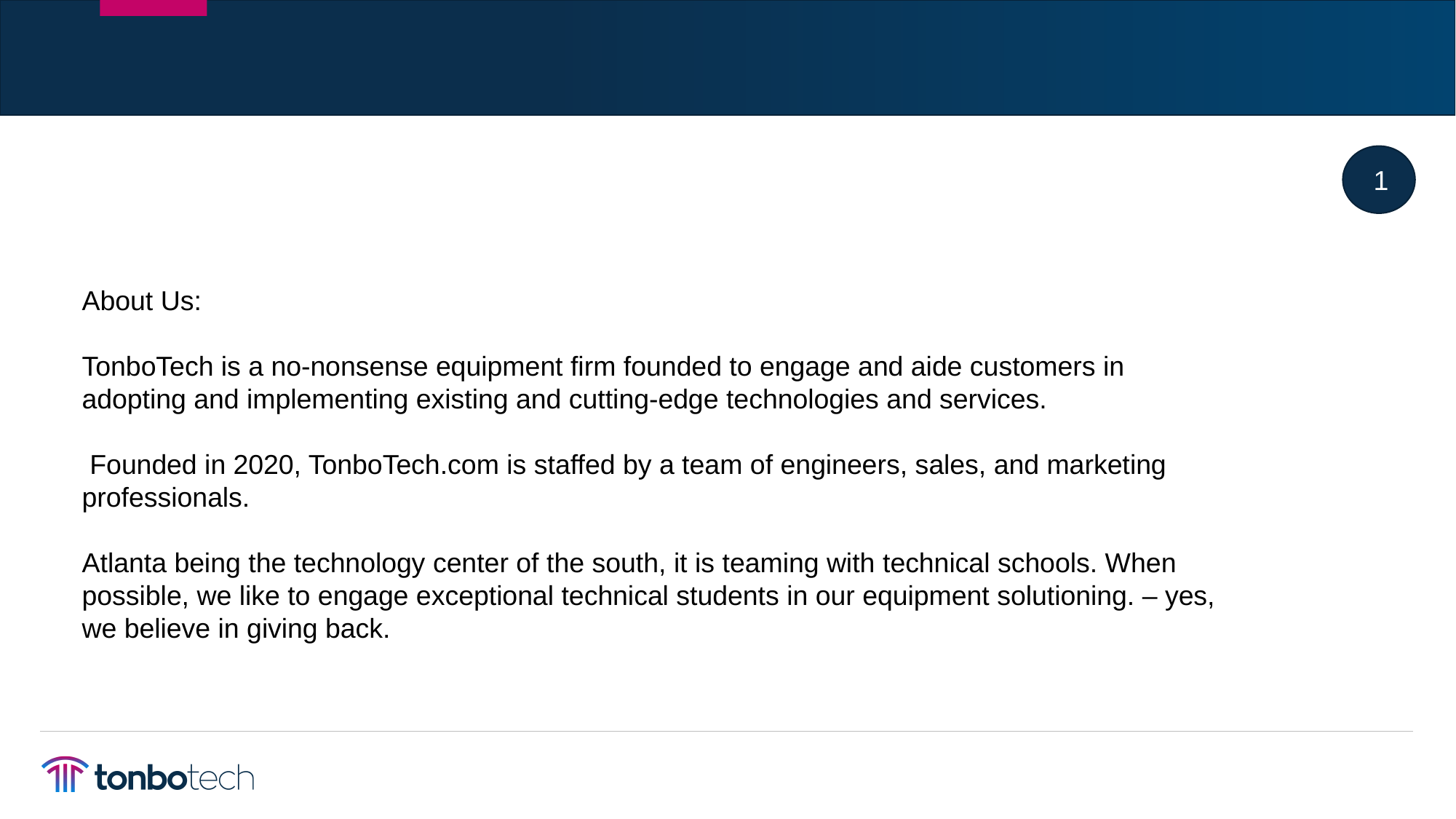

1
About Us:

TonboTech is a no-nonsense equipment firm founded to engage and aide customers in adopting and implementing existing and cutting-edge technologies and services.

 Founded in 2020, TonboTech.com is staffed by a team of engineers, sales, and marketing professionals.

Atlanta being the technology center of the south, it is teaming with technical schools. When possible, we like to engage exceptional technical students in our equipment solutioning. – yes, we believe in giving back.